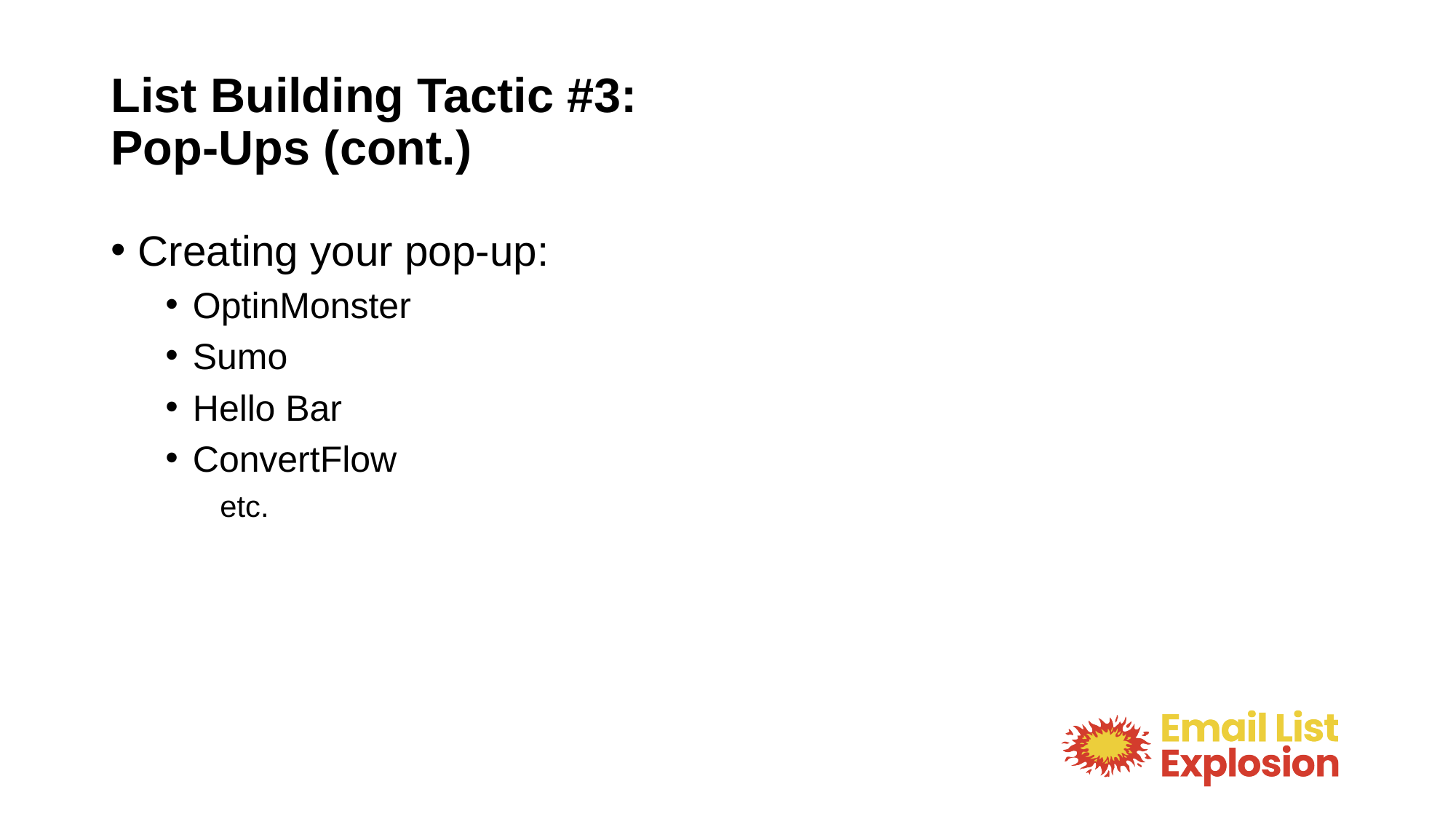

# List Building Tactic #3: Pop-Ups (cont.)
Creating your pop-up:
OptinMonster
Sumo
Hello Bar
ConvertFlow
etc.